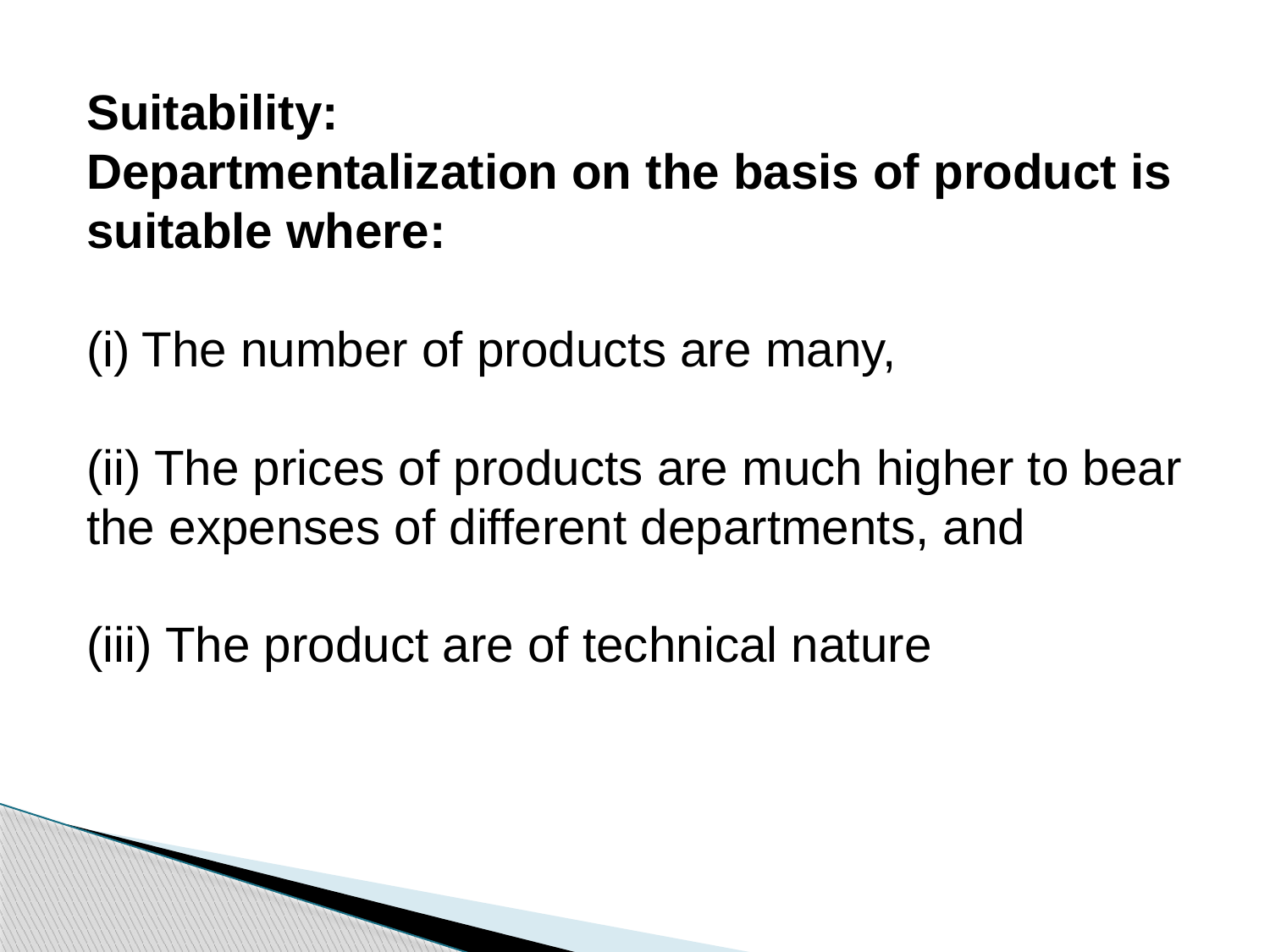

Suitability:
Departmentalization on the basis of product is suitable where:

The number of products are many,

(ii) The prices of products are much higher to bear the expenses of different departments, and

(iii) The product are of technical nature